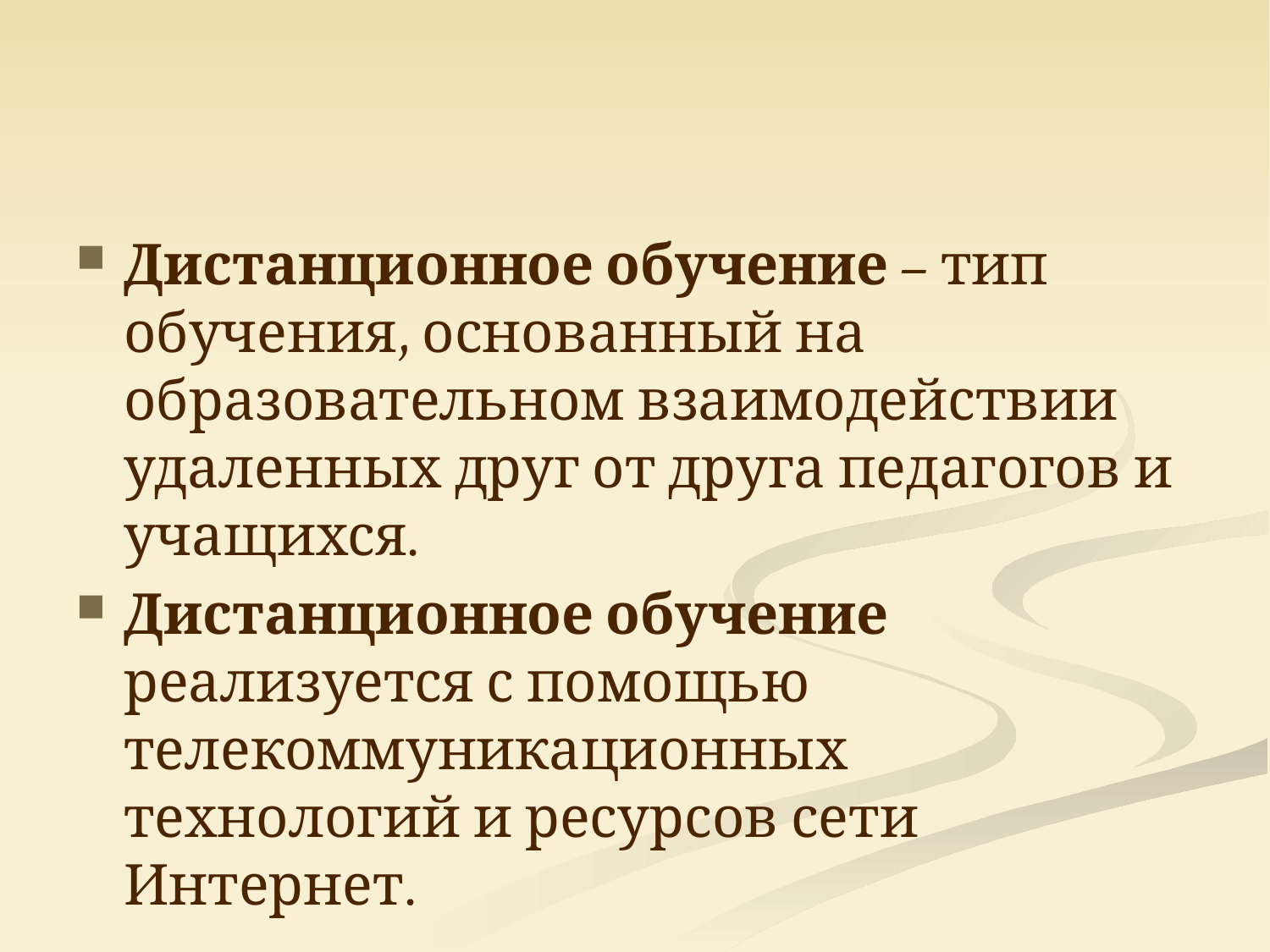

#
Дистанционное обучение – тип обучения, основанный на образовательном взаимодействии удаленных друг от друга педагогов и учащихся.
Дистанционное обучение реализуется с помощью телекоммуникационных технологий и ресурсов сети Интернет.